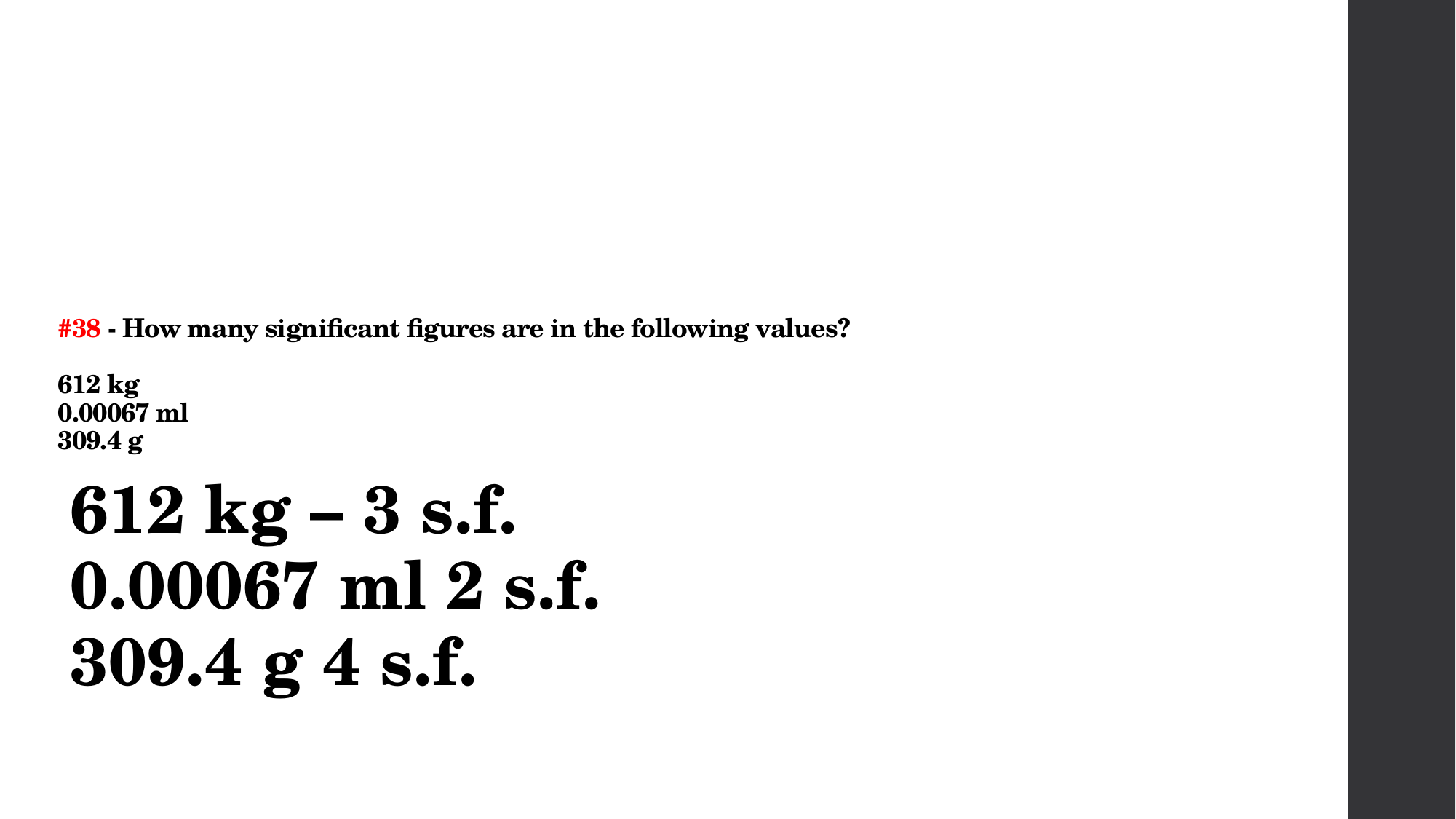

# #38 - How many significant figures are in the following values? 612 kg 0.00067 ml 309.4 g
612 kg – 3 s.f.
0.00067 ml 2 s.f.
309.4 g 4 s.f.